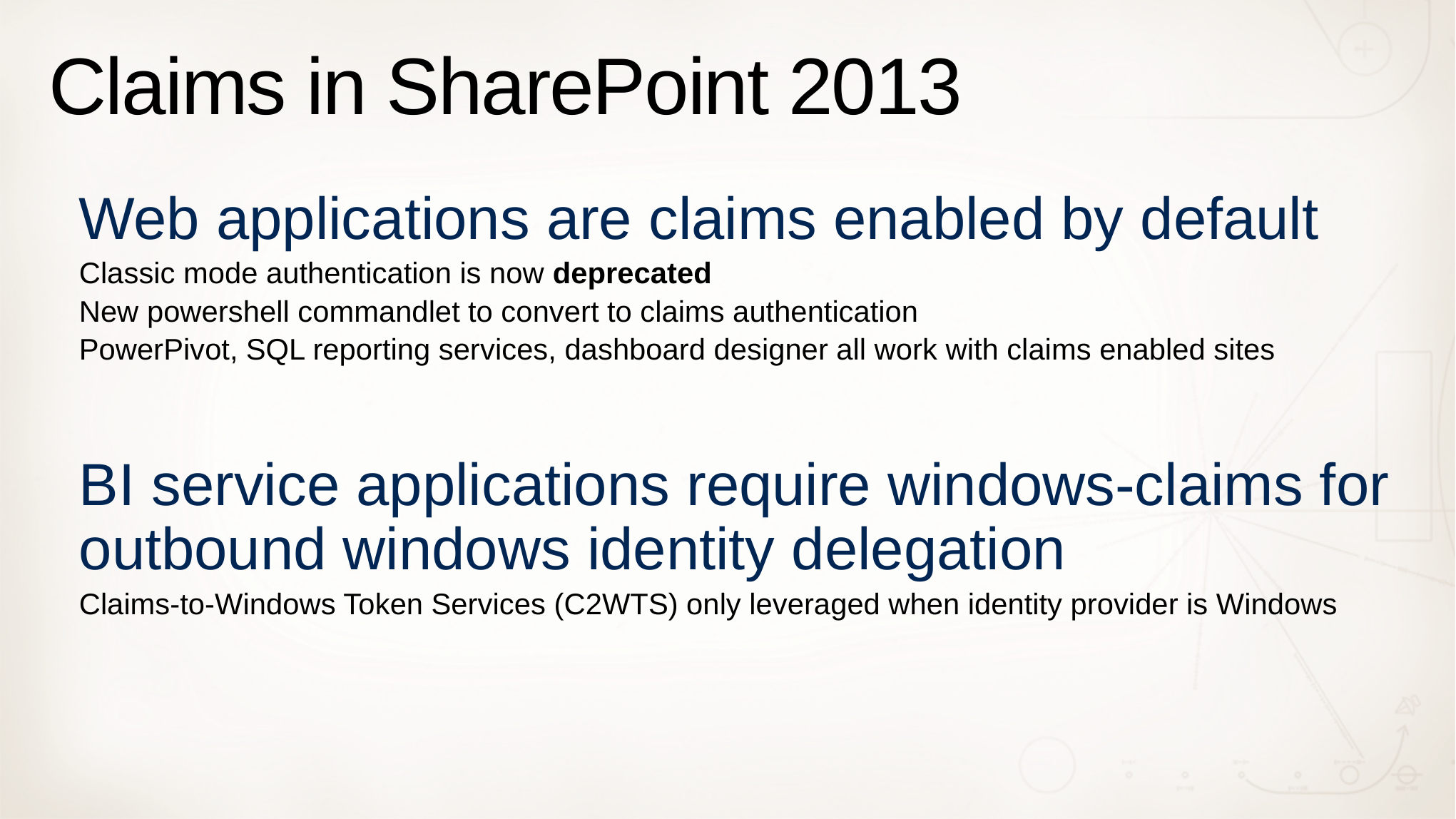

# Claims in SharePoint 2013
Web applications are claims enabled by default
Classic mode authentication is now deprecated
New powershell commandlet to convert to claims authentication
PowerPivot, SQL reporting services, dashboard designer all work with claims enabled sites

BI service applications require windows-claims for outbound windows identity delegation
Claims-to-Windows Token Services (C2WTS) only leveraged when identity provider is Windows